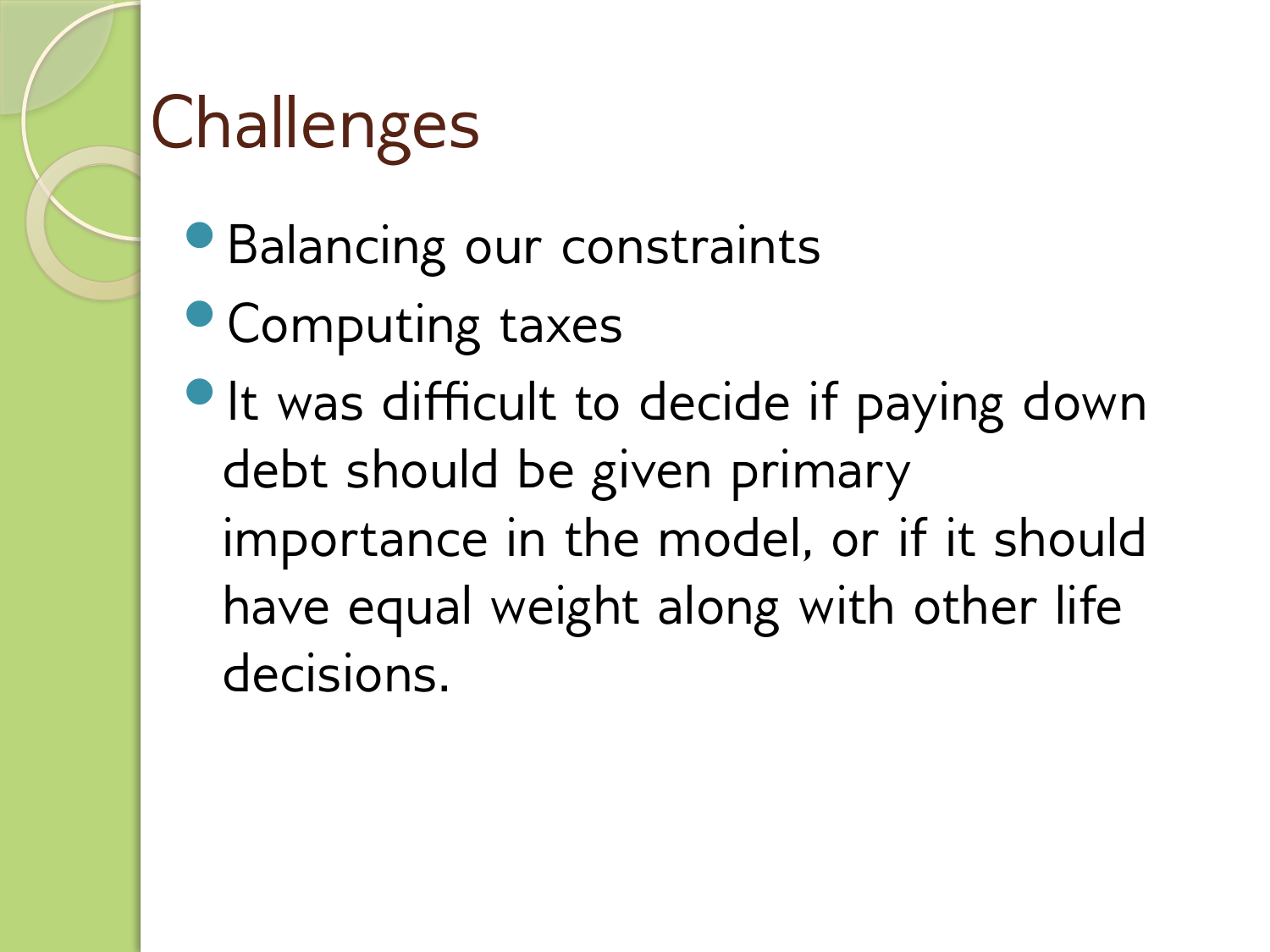

# Challenges
Balancing our constraints
Computing taxes
It was difficult to decide if paying down debt should be given primary importance in the model, or if it should have equal weight along with other life decisions.